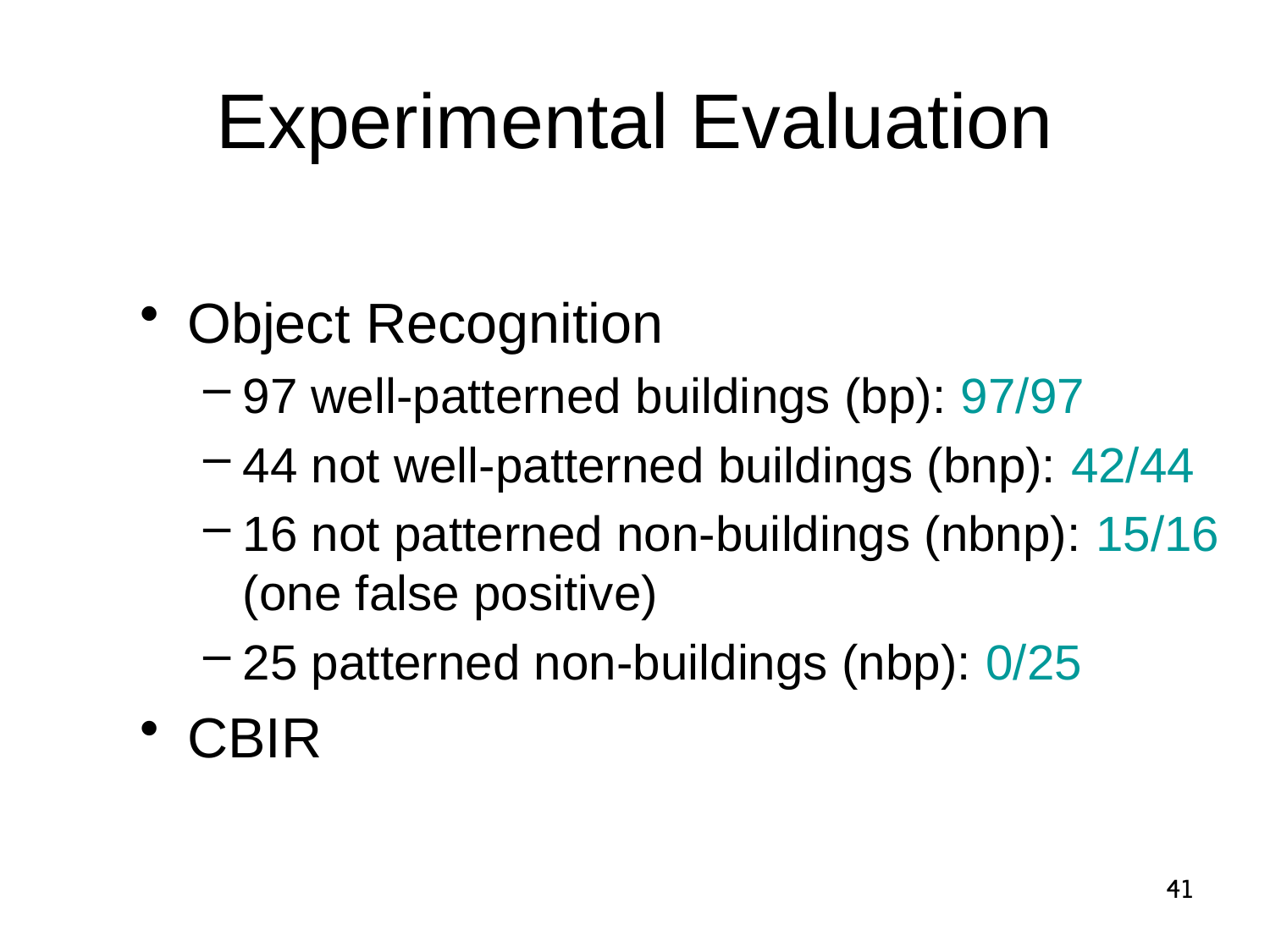

# Experimental Evaluation
Object Recognition
97 well-patterned buildings (bp): 97/97
44 not well-patterned buildings (bnp): 42/44
16 not patterned non-buildings (nbnp): 15/16 (one false positive)
25 patterned non-buildings (nbp): 0/25
CBIR
41